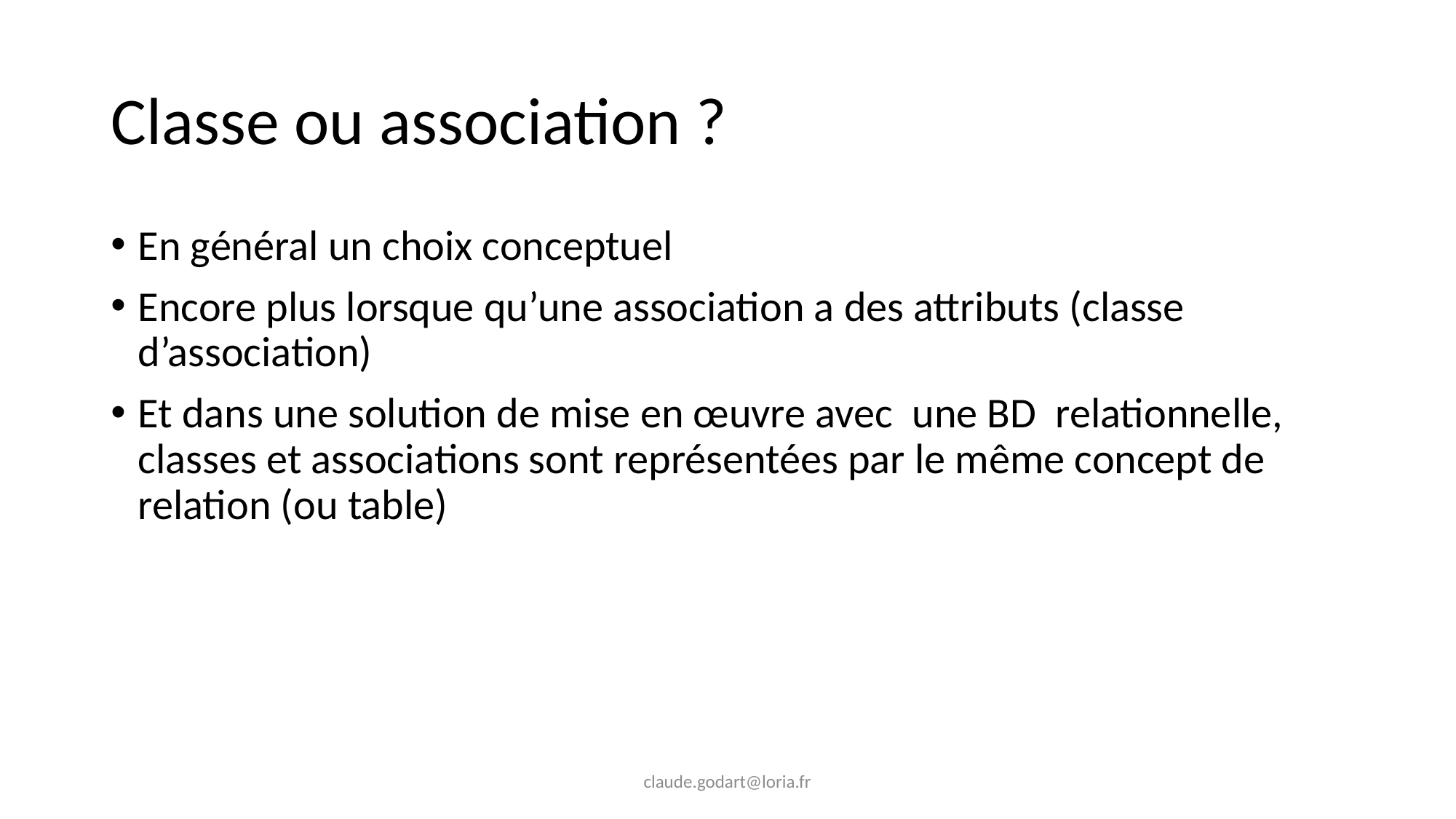

# Classe ou association ?
En général un choix conceptuel
Encore plus lorsque qu’une association a des attributs (classe d’association)
Et dans une solution de mise en œuvre avec  une BD  relationnelle, classes et associations sont représentées par le même concept de relation (ou table)
claude.godart@loria.fr